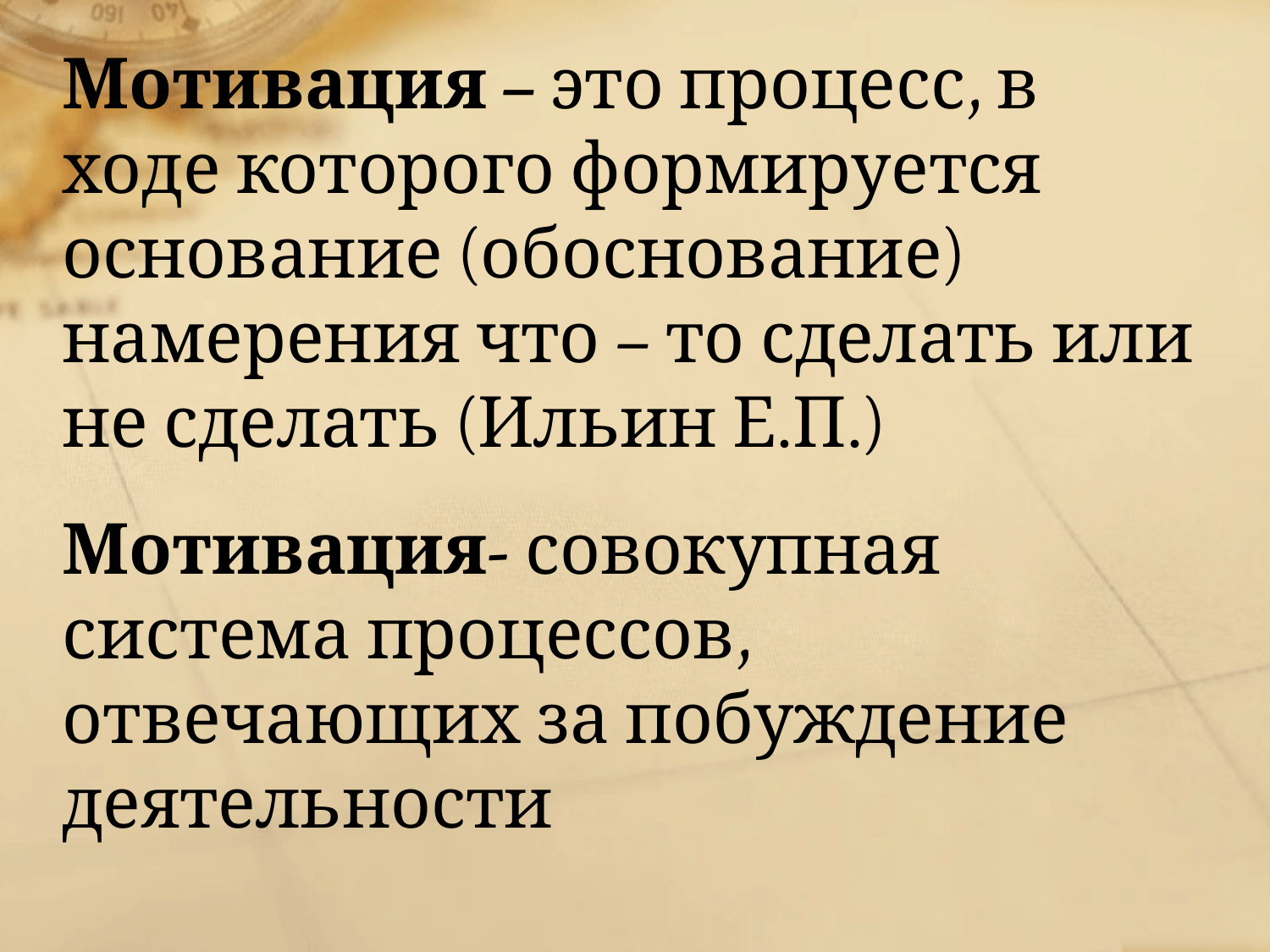

Мотивация – совокупность мотивов
Мотивация – это процесс, в ходе которого формируется основание (обоснование) намерения что – то сделать или не сделать (Ильин Е.П.)
Мотивация- совокупная система процессов, отвечающих за побуждение деятельности

#